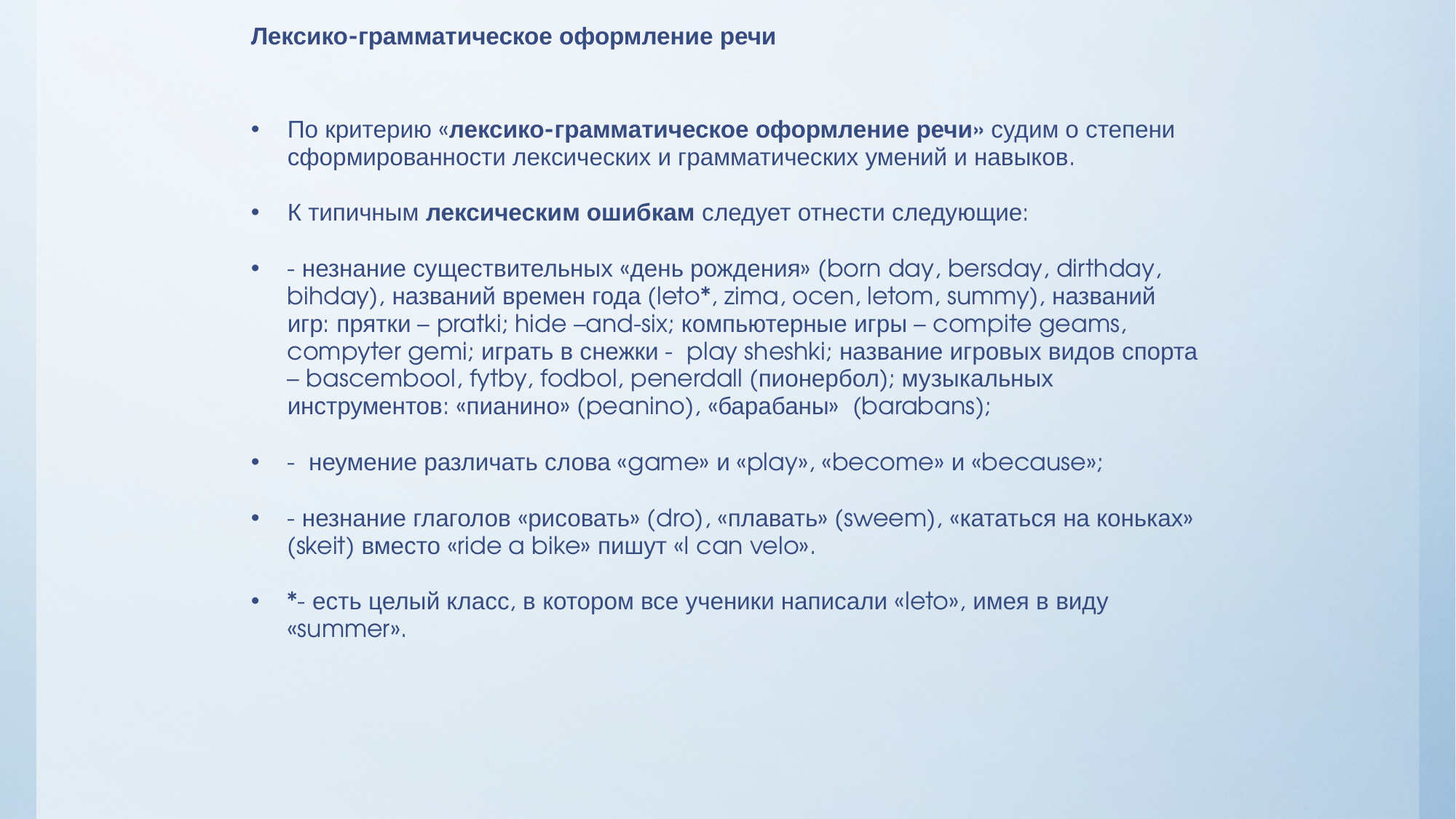

# Лексико-грамматическое оформление речи
По критерию «лексико-грамматическое оформление речи» судим о степени сформированности лексических и грамматических умений и навыков.
К типичным лексическим ошибкам следует отнести следующие:
- незнание существительных «день рождения» (born day, bersday, dirthday, bihday), названий времен года (leto*, zima, ocen, letom, summy), названий игр: прятки – pratki; hide –and-six; компьютерные игры – compite geams, compyter gemi; играть в снежки -  play sheshki; название игровых видов спорта – bascembool, fytby, fodbol, penerdall (пионербол); музыкальных инструментов: «пианино» (peanino), «барабаны»  (barabans);
-  неумение различать слова «game» и «play», «become» и «because»;
- незнание глаголов «рисовать» (dro), «плавать» (sweem), «кататься на коньках» (skeit) вместо «ride a bike» пишут «I can velo».
*- есть целый класс, в котором все ученики написали «leto», имея в виду «summer».